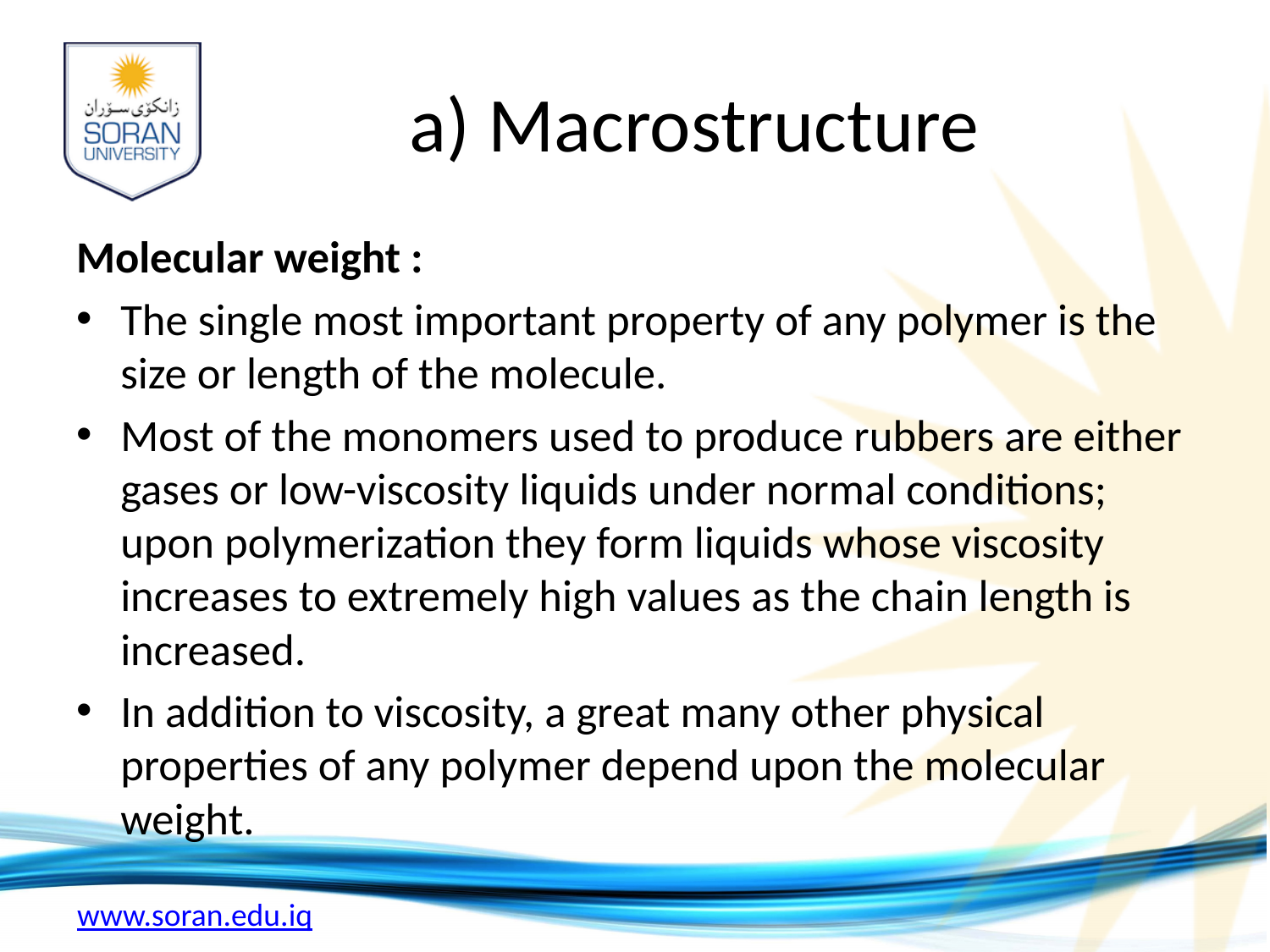

# a) Macrostructure
Molecular weight :
The single most important property of any polymer is the size or length of the molecule.
Most of the monomers used to produce rubbers are either gases or low-viscosity liquids under normal conditions; upon polymerization they form liquids whose viscosity increases to extremely high values as the chain length is increased.
In addition to viscosity, a great many other physical properties of any polymer depend upon the molecular weight.